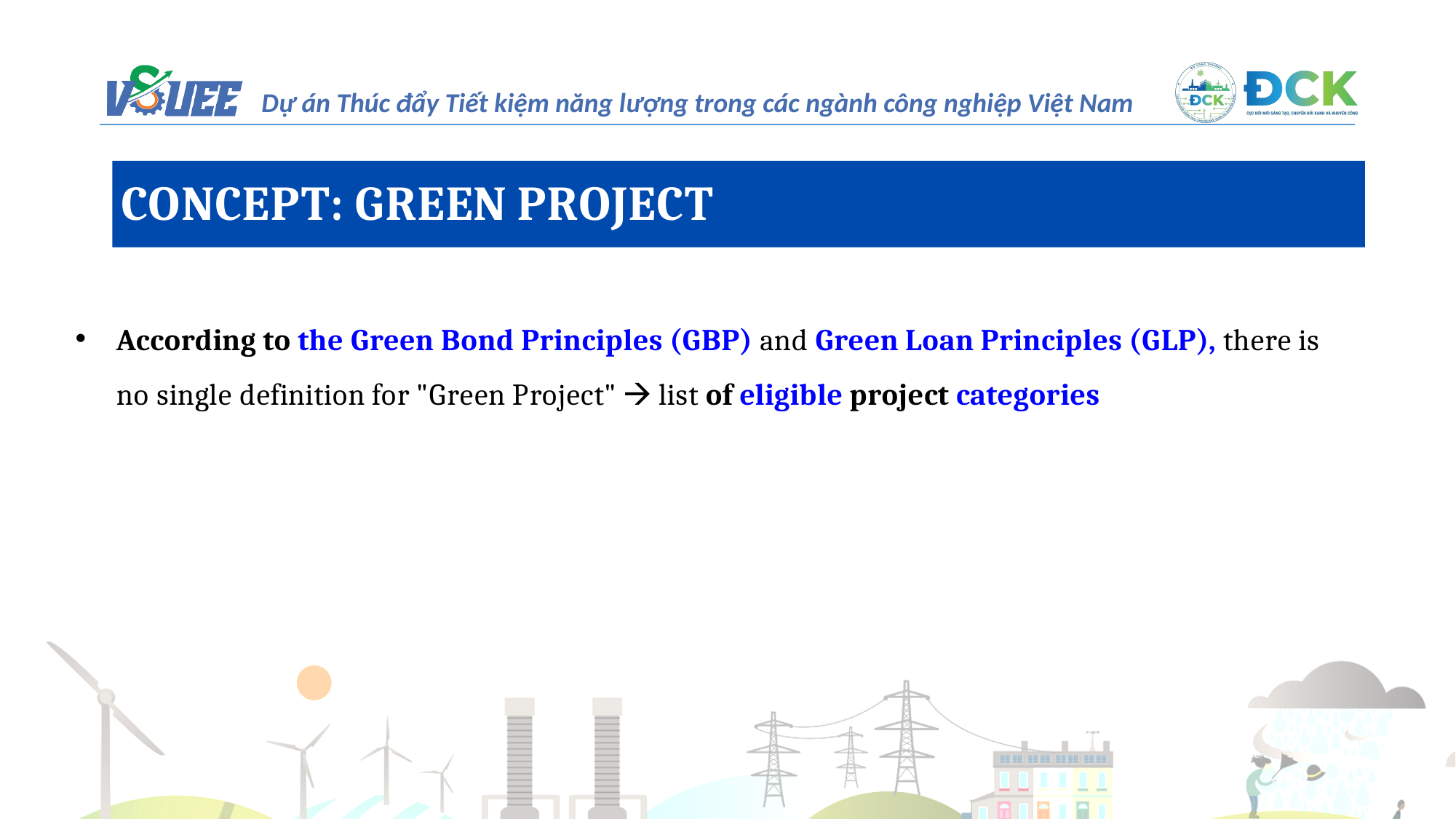

CONCEPT: GREEN PROJECT
According to the Green Bond Principles (GBP) and Green Loan Principles (GLP), there is no single definition for "Green Project" 🡪 list of eligible project categories